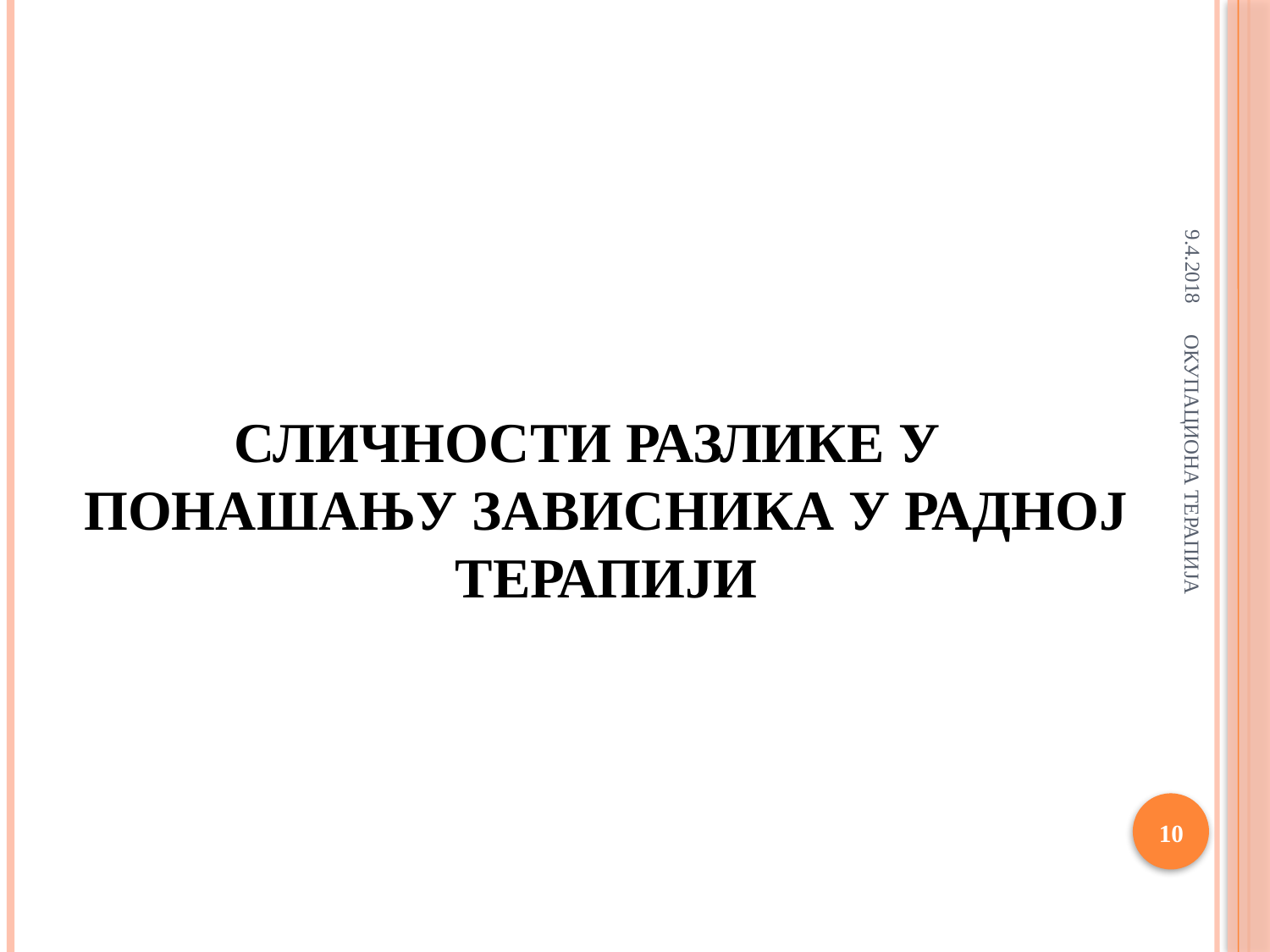

СЛИЧНОСТИ РАЗЛИКЕ У ПОНАШАЊУ ЗАВИСНИКА У РАДНОЈ ТЕРАПИЈИ

#
9.4.2018
ОКУПАЦИОНА ТЕРАПИЈА
10